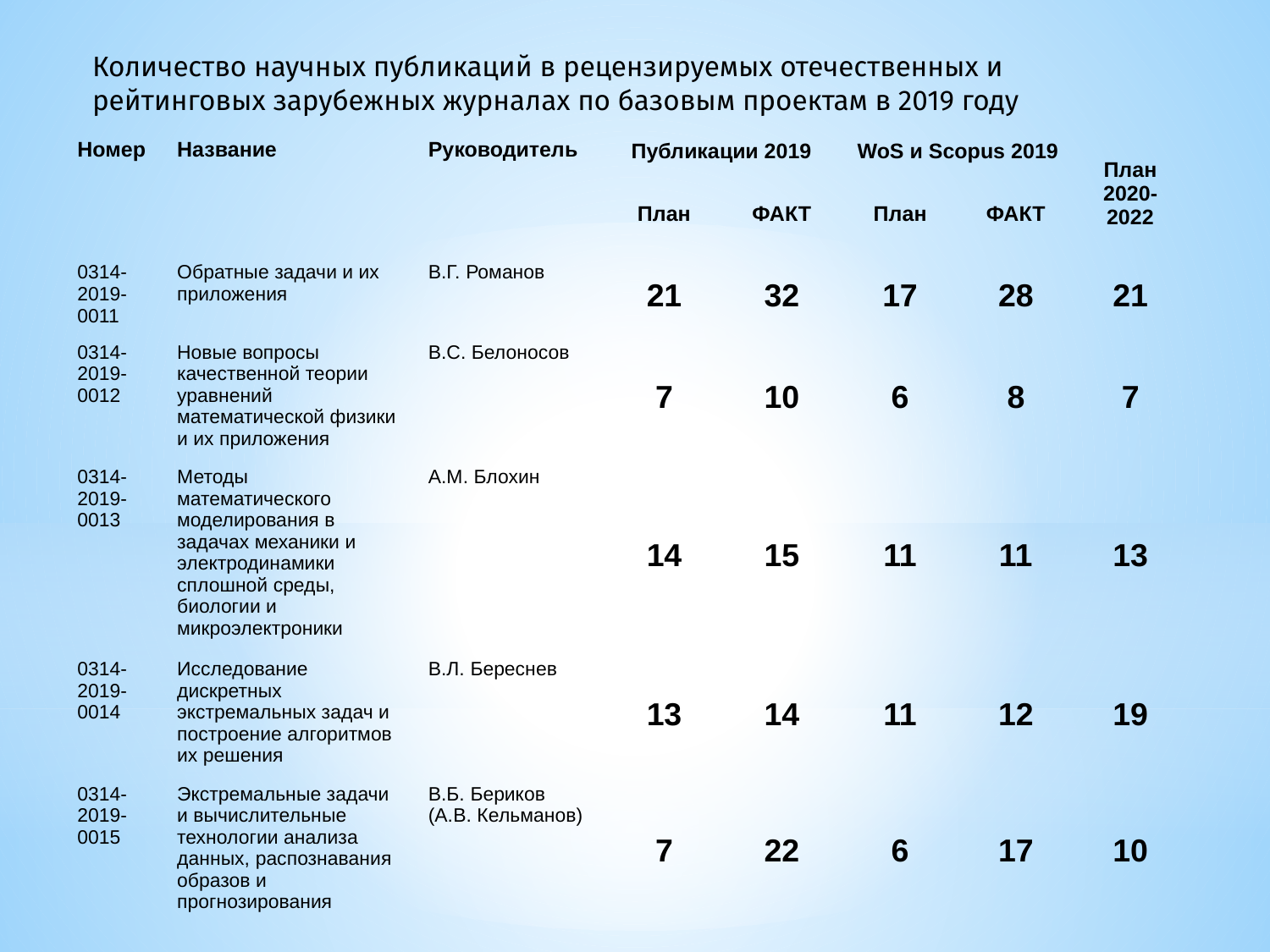

# Количество научных публикаций в рецензируемых отечественных и рейтинговых зарубежных журналах по базовым проектам в 2019 году
| Номер | Название | Руководитель | Публикации 2019 |  | WoS и Scopus 2019 |  | План 2020- 2022 |
| --- | --- | --- | --- | --- | --- | --- | --- |
|  |  |  | План | ФАКТ | План | ФАКТ |  |
| 0314- 2019- 0011 | Обратные задачи и их приложения | В.Г. Романов | 21 | 32 | 17 | 28 | 21 |
| 0314- 2019- 0012 | Новые вопросы качественной теории уравнений математической физики и их приложения | В.С. Белоносов | 7 | 10 | 6 | 8 | 7 |
| 0314- 2019- 0013 | Методы математического моделирования в задачах механики и электродинамики сплошной среды, биологии и микроэлектроники | А.М. Блохин | 14 | 15 | 11 | 11 | 13 |
| 0314- 2019- 0014 | Исследование дискретных экстремальных задач и построение алгоритмов их решения | В.Л. Береснев | 13 | 14 | 11 | 12 | 19 |
| 0314- 2019- 0015 | Экстремальные задачи и вычислительные технологии анализа данных, распознавания образов и прогнозирования | В.Б. Бериков (А.В. Кельманов) | 7 | 22 | 6 | 17 | 10 |